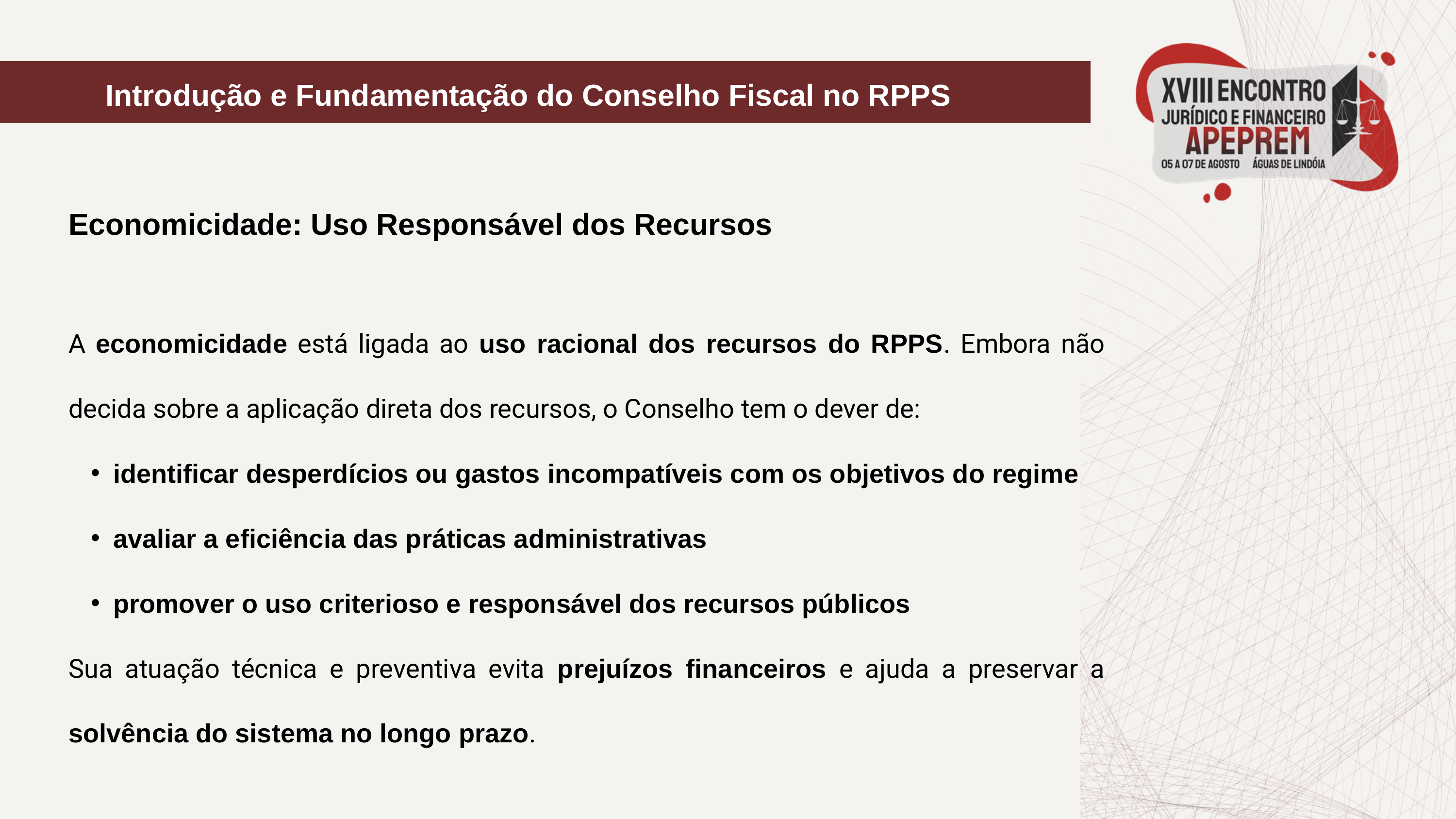

Introdução e Fundamentação do Conselho Fiscal no RPPS
Economicidade: Uso Responsável dos Recursos
A economicidade está ligada ao uso racional dos recursos do RPPS. Embora não decida sobre a aplicação direta dos recursos, o Conselho tem o dever de:
identificar desperdícios ou gastos incompatíveis com os objetivos do regime
avaliar a eficiência das práticas administrativas
promover o uso criterioso e responsável dos recursos públicos
Sua atuação técnica e preventiva evita prejuízos financeiros e ajuda a preservar a solvência do sistema no longo prazo.